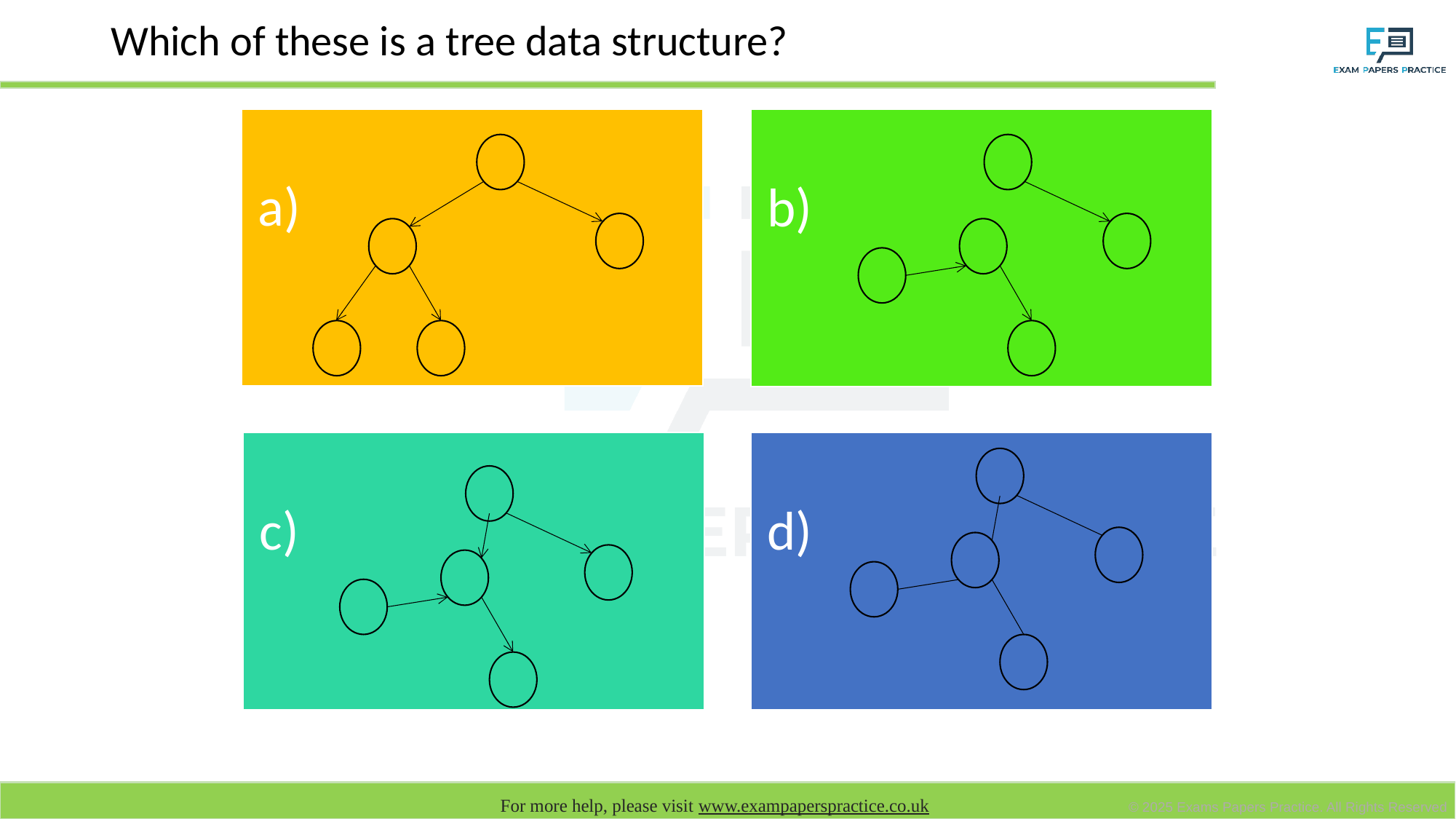

# Which of these is a tree data structure?
a)

b)

c)

d)